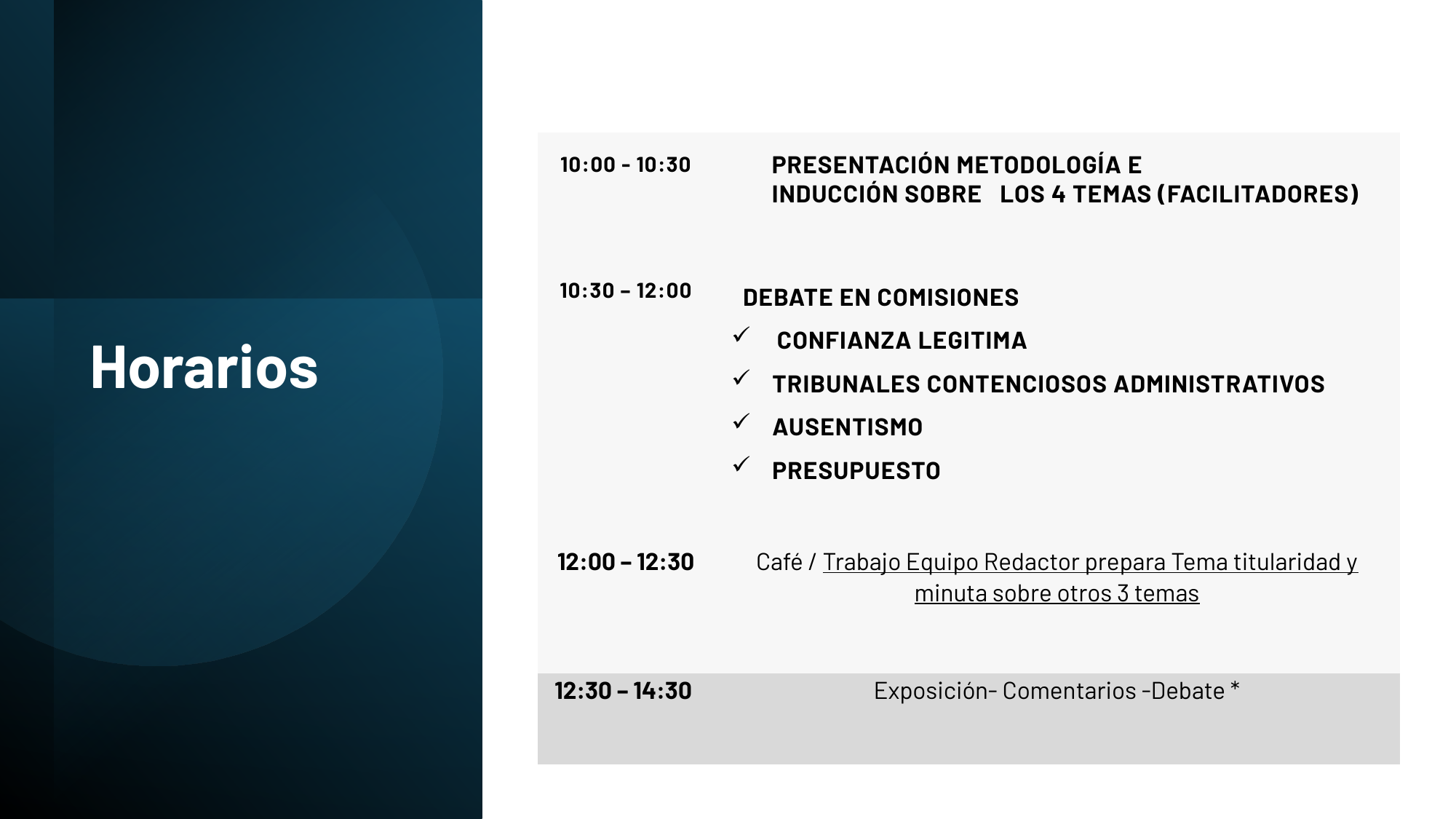

| 10:00 - 10:30   10:30 – 12:00 | Presentación Metodología e Inducción sobre los 4 Temas (facilitadores) Debate en Comisiones Confianza Legitima Tribunales Contenciosos Administrativos Ausentismo Presupuesto |
| --- | --- |
| 12:00 – 12:30 | Café / Trabajo Equipo Redactor prepara Tema titularidad y minuta sobre otros 3 temas |
| 12:30 – 14:30 | Exposición- Comentarios -Debate \* |

Horarios